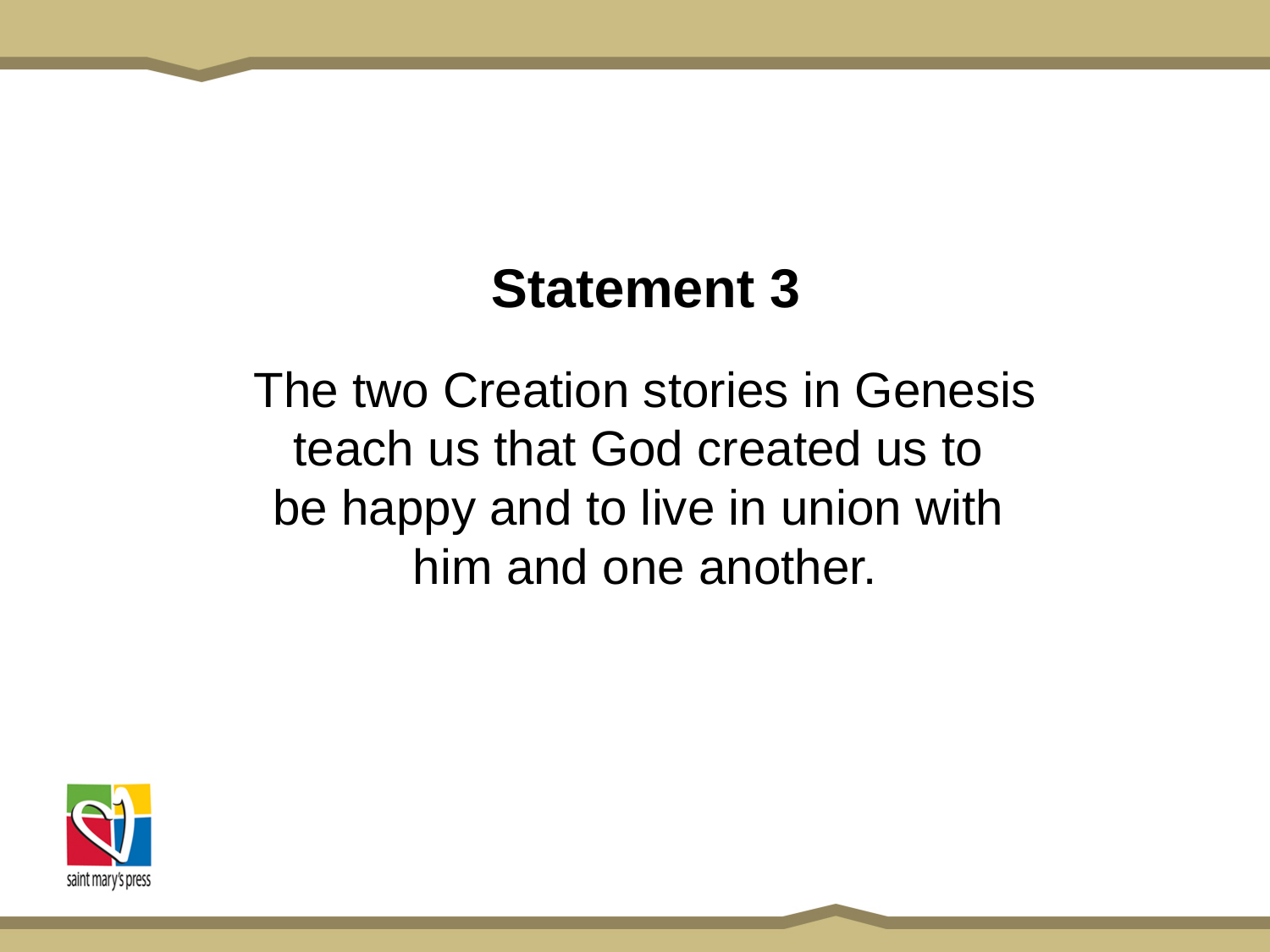

# Statement 3
The two Creation stories in Genesis teach us that God created us to
be happy and to live in union with
him and one another.